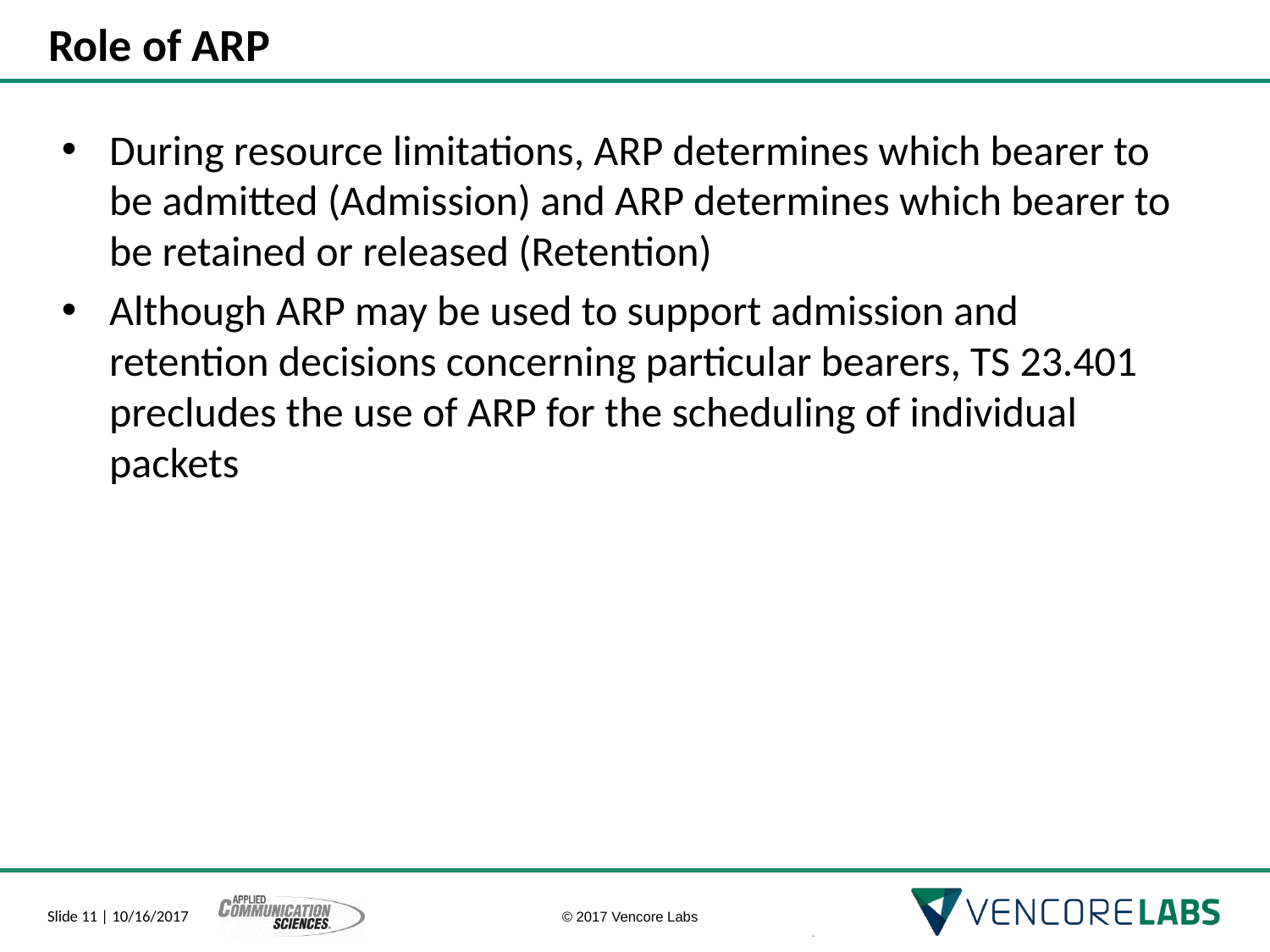

# Role of ARP
During resource limitations, ARP determines which bearer to be admitted (Admission) and ARP determines which bearer to be retained or released (Retention)
Although ARP may be used to support admission and retention decisions concerning particular bearers, TS 23.401 precludes the use of ARP for the scheduling of individual packets